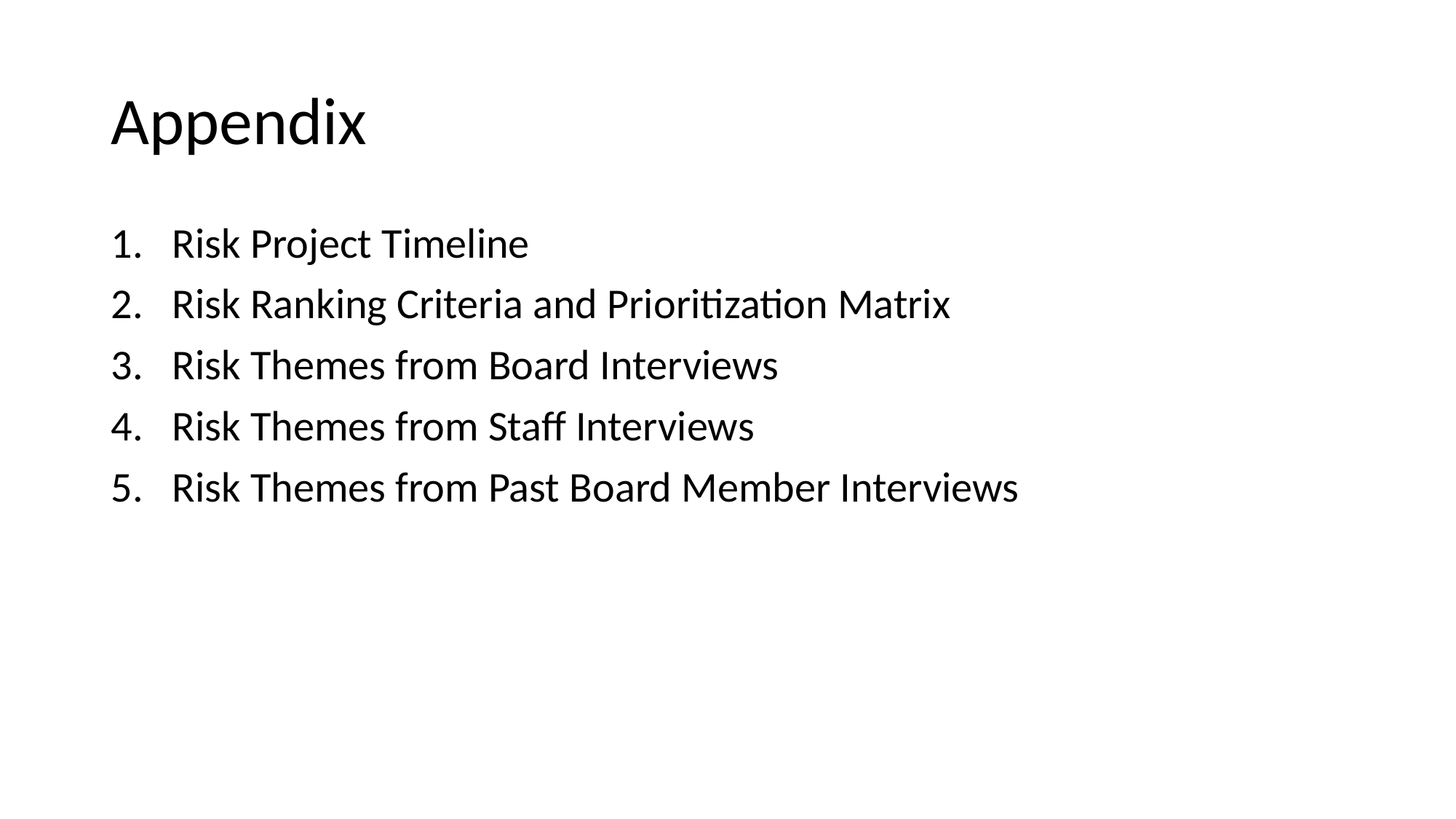

# Appendix

Risk Project Timeline
Risk Ranking Criteria and Prioritization Matrix
Risk Themes from Board Interviews
Risk Themes from Staff Interviews
Risk Themes from Past Board Member Interviews